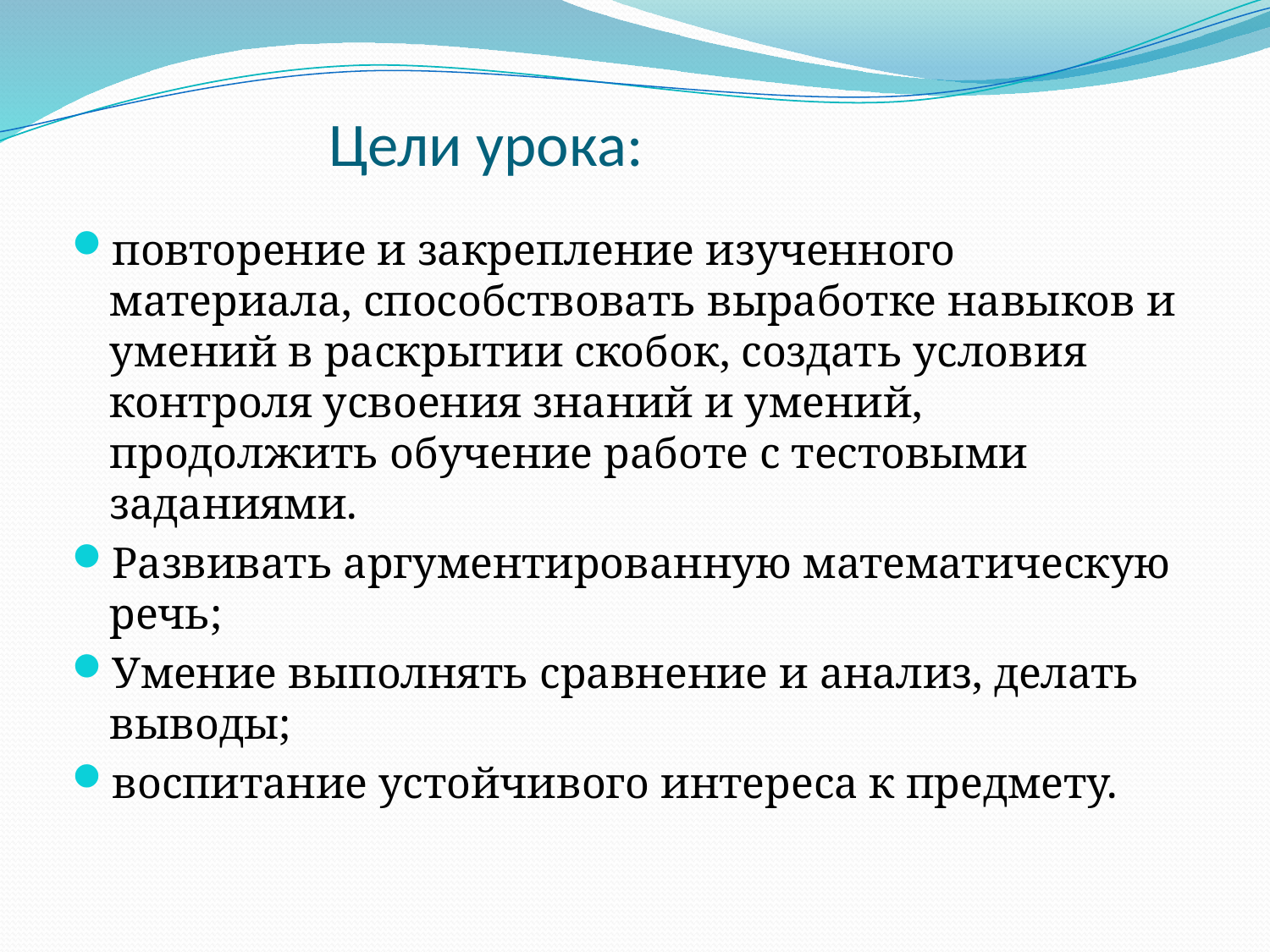

# Цели урока:

повторение и закрепление изученного материала, способствовать выработке навыков и умений в раскрытии скобок, создать условия контроля усвоения знаний и умений, продолжить обучение работе с тестовыми заданиями.
Развивать аргументированную математическую речь;
Умение выполнять сравнение и анализ, делать выводы;
воспитание устойчивого интереса к предмету.